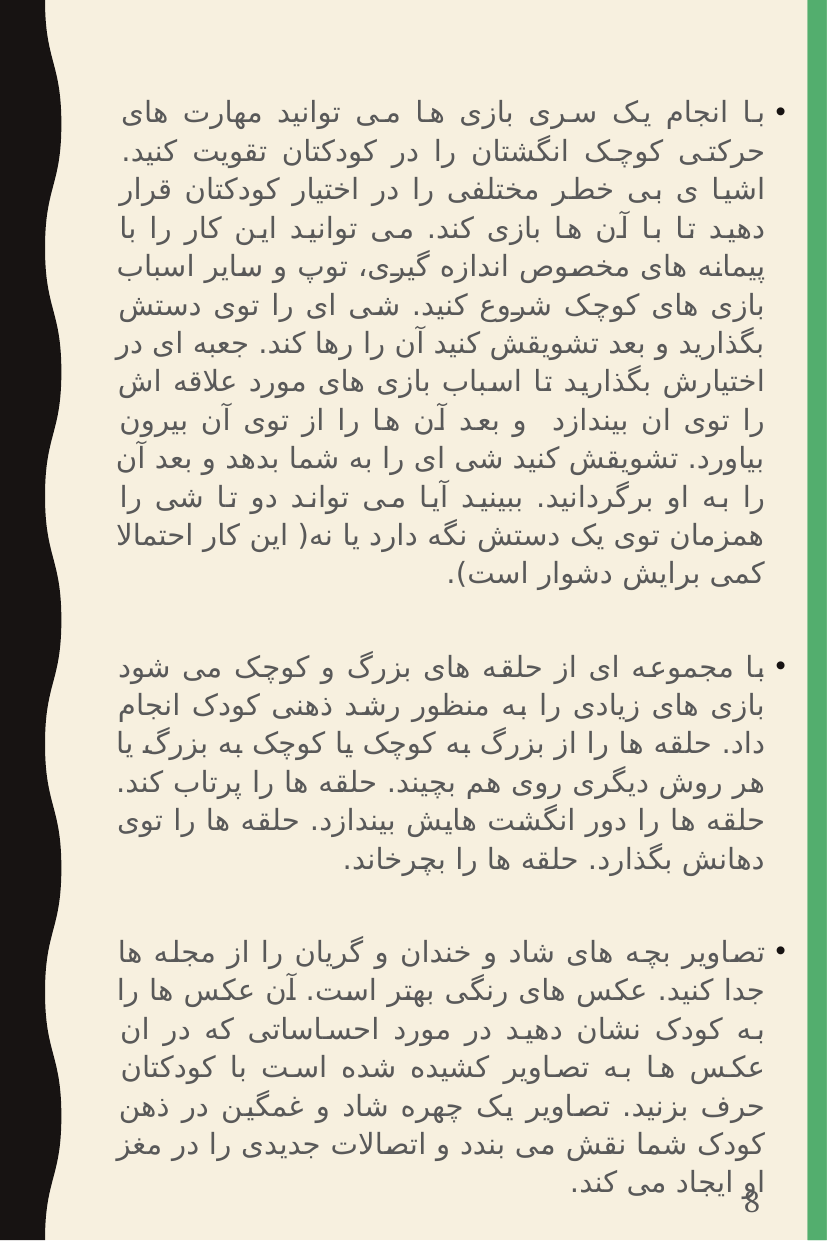

با انجام یک سری بازی ها می توانید مهارت های حرکتی کوچک انگشتان را در کودکتان تقویت کنید. اشیا ی بی خطر مختلفی را در اختیار کودکتان قرار دهید تا با آن ها بازی کند. می توانید این کار را با پیمانه های مخصوص اندازه گیری، توپ و سایر اسباب بازی های کوچک شروع کنید. شی ای را توی دستش بگذارید و بعد تشویقش کنید آن را رها کند. جعبه ای در اختیارش بگذارید تا اسباب بازی های مورد علاقه اش را توی ان بیندازد  و بعد آن ها را از توی آن بیرون بیاورد. تشویقش کنید شی ای را به شما بدهد و بعد آن را به او برگردانید. ببینید آیا می تواند دو تا شی را همزمان توی یک دستش نگه دارد یا نه( این کار احتمالا کمی برایش دشوار است).

با مجموعه ای از حلقه های بزرگ و کوچک می شود بازی های زیادی را به منظور رشد ذهنی کودک انجام داد. حلقه ها را از بزرگ به کوچک یا کوچک به بزرگ یا هر روش دیگری روی هم بچیند. حلقه ها را پرتاب کند. حلقه ها را دور انگشت هایش بیندازد. حلقه ها را توی دهانش بگذارد. حلقه ها را بچرخاند.

تصاویر بچه های شاد و خندان و گریان را از مجله ها جدا کنید. عکس های رنگی بهتر است. آن عکس ها را به کودک نشان دهید در مورد احساساتی که در ان عکس ها به تصاویر کشیده شده است با کودکتان حرف بزنید. تصاویر یک چهره شاد و غمگین در ذهن کودک شما نقش می بندد و اتصالات جدیدی را در مغز او ایجاد می کند.

واکر یا دیگر اسباب بازی‌های چرخ دار به کودک شما اجازه می‌دهد مهارت جدید قدم برداشتن را تمرین کند. صندوقچه‌های چرخ دار یا حتی جاروبرقی نیز در حدود سن 1سالگی یک اسباب بازی مهیج برای نوزاد به حساب می‌‌آیند. او می‌تواند به این اسباب بازی‌ها چنگ بیندازد، بایستد و چند قدمی با آن‌ها راه برود. فقط حواستان باشد این وسايل به قدر کافی سنگین باشند تا وقتی کودک شما به آن‌ها تکیه می‌کند، چپه نشوند. به او اجازه بدهید با این اسباب بازی‌های مهیج مهارت راه رفتن را تمرین کند

8